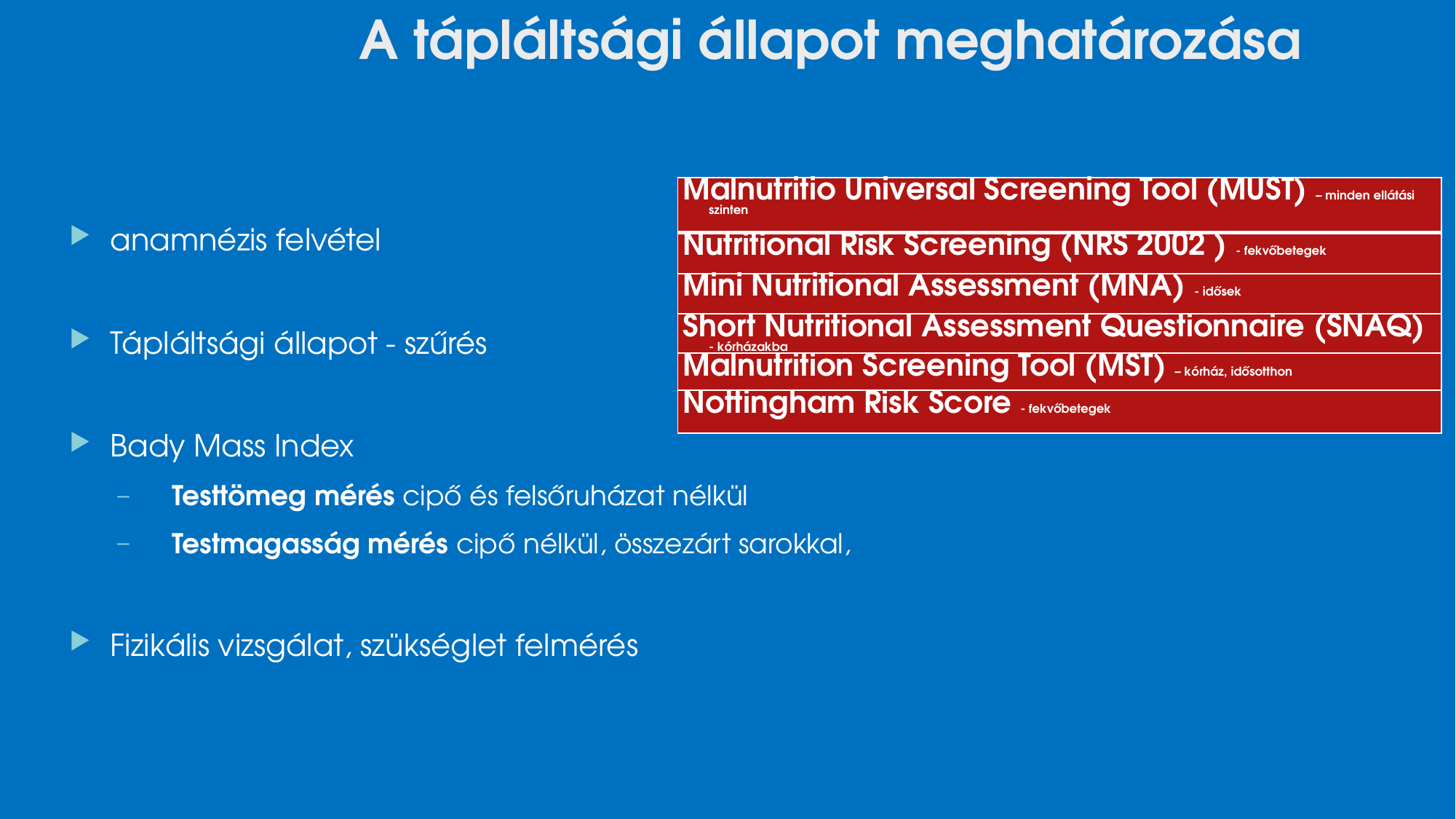

# A tápláltsági állapot meghatározása
| Malnutritio Universal Screening Tool (MUST) – minden ellátási szinten |
| --- |
| Nutritional Risk Screening (NRS 2002 ) - fekvőbetegek |
| Mini Nutritional Assessment (MNA) - idősek |
| Short Nutritional Assessment Questionnaire (SNAQ) - kórházakba |
| Malnutrition Screening Tool (MST) – kórház, idősotthon |
| Nottingham Risk Score - fekvőbetegek |
anamnézis felvétel

Tápláltsági állapot - szűrés

Bady Mass Index
Testtömeg mérés cipő és felsőruházat nélkül
Testmagasság mérés cipő nélkül, összezárt sarokkal,

Fizikális vizsgálat, szükséglet felmérés